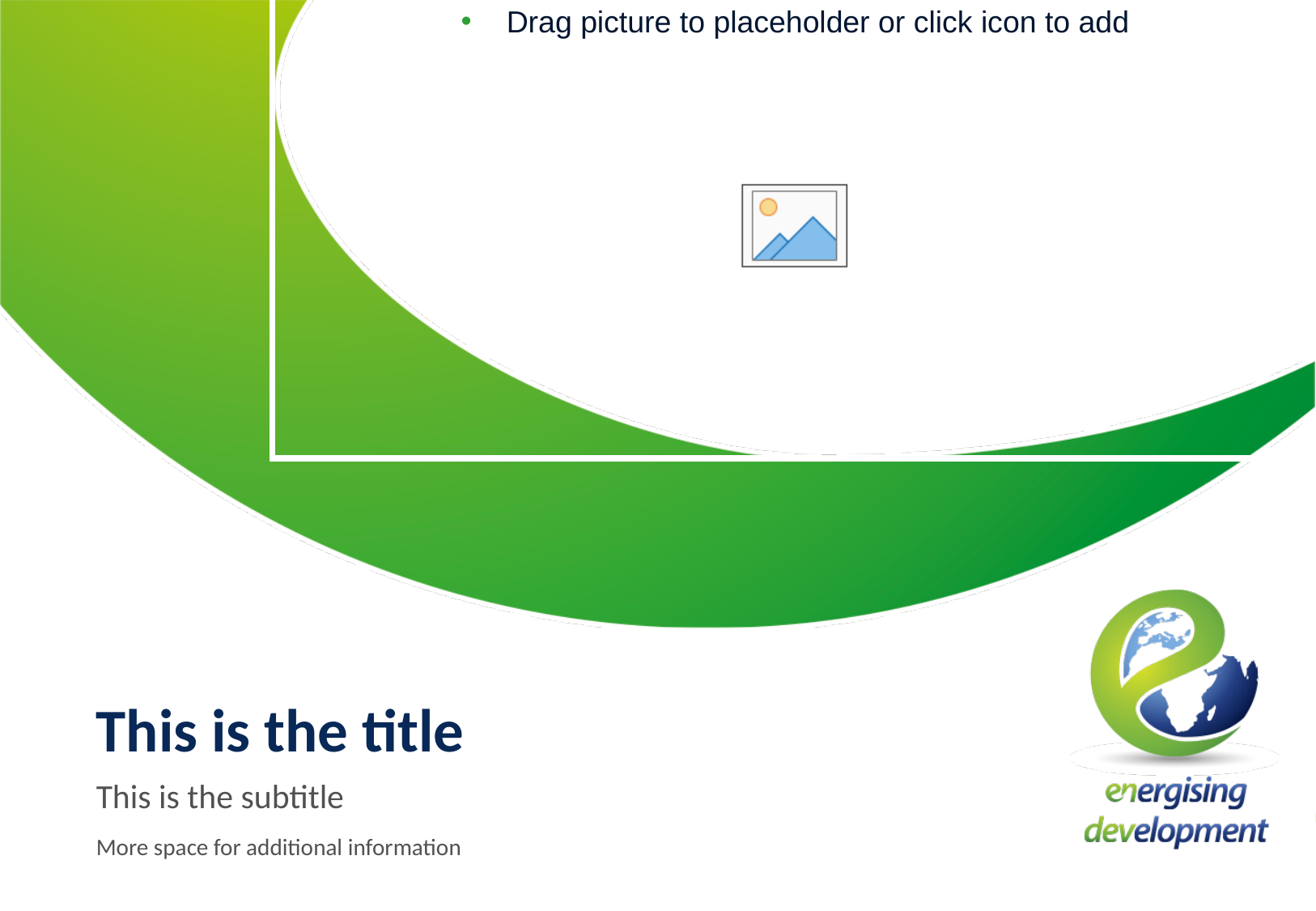

# This is the title
This is the subtitle
More space for additional information